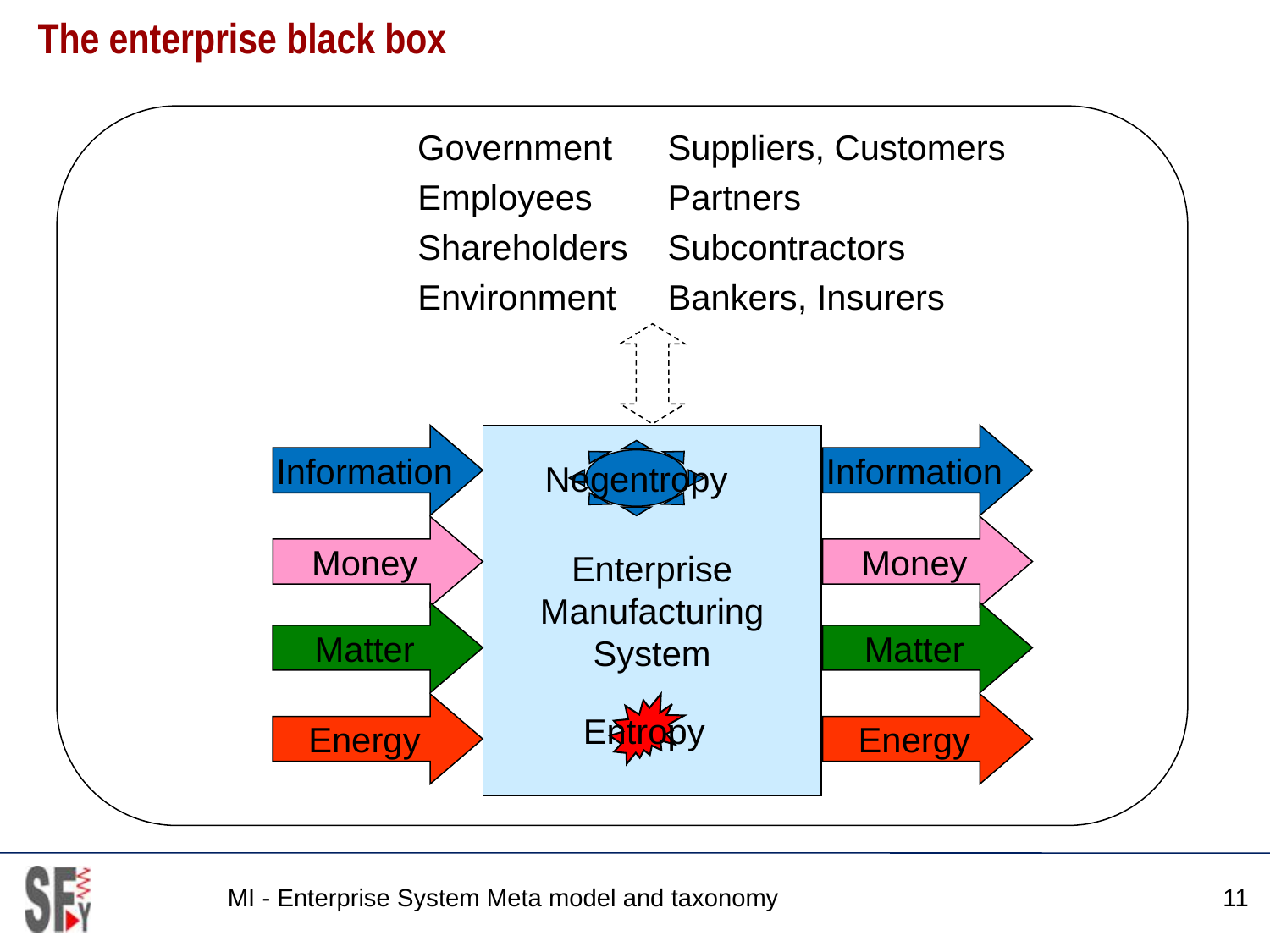

# The enterprise black box

Government
Suppliers, Customers
Employees
Partners
Shareholders
Subcontractors
Environment
Bankers, Insurers

Information
Enterprise
Manufacturing
System
Information
Negentropy

Money
Money
Matter
Matter
Energy
Entropy
Energy
MI - Enterprise System Meta model and taxonomy
11